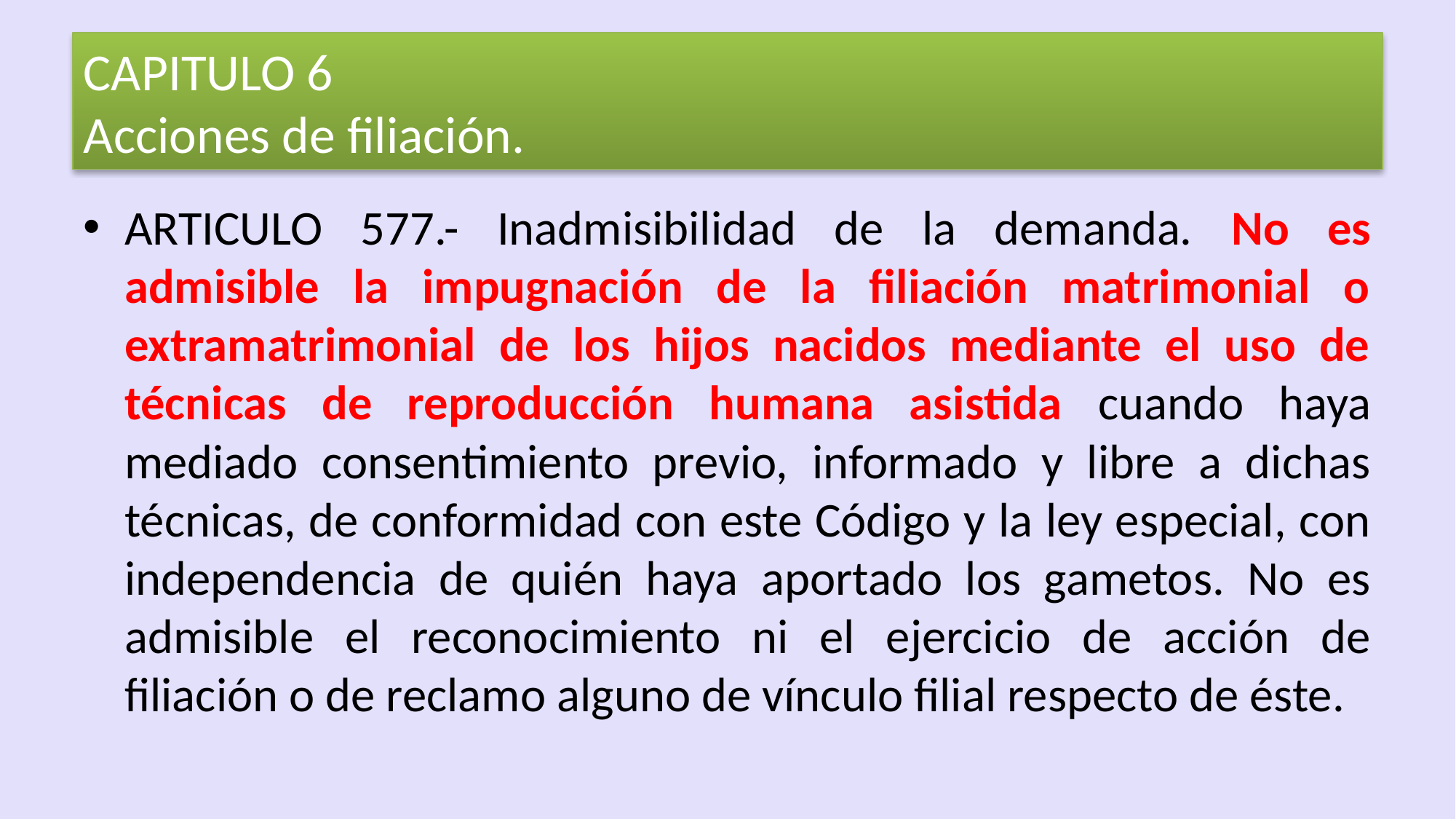

# CAPITULO 6 Acciones de filiación.
ARTICULO 577.- Inadmisibilidad de la demanda. No es admisible la impugnación de la filiación matrimonial o extramatrimonial de los hijos nacidos mediante el uso de técnicas de reproducción humana asistida cuando haya mediado consentimiento previo, informado y libre a dichas técnicas, de conformidad con este Código y la ley especial, con independencia de quién haya aportado los gametos. No es admisible el reconocimiento ni el ejercicio de acción de filiación o de reclamo alguno de vínculo filial respecto de éste.